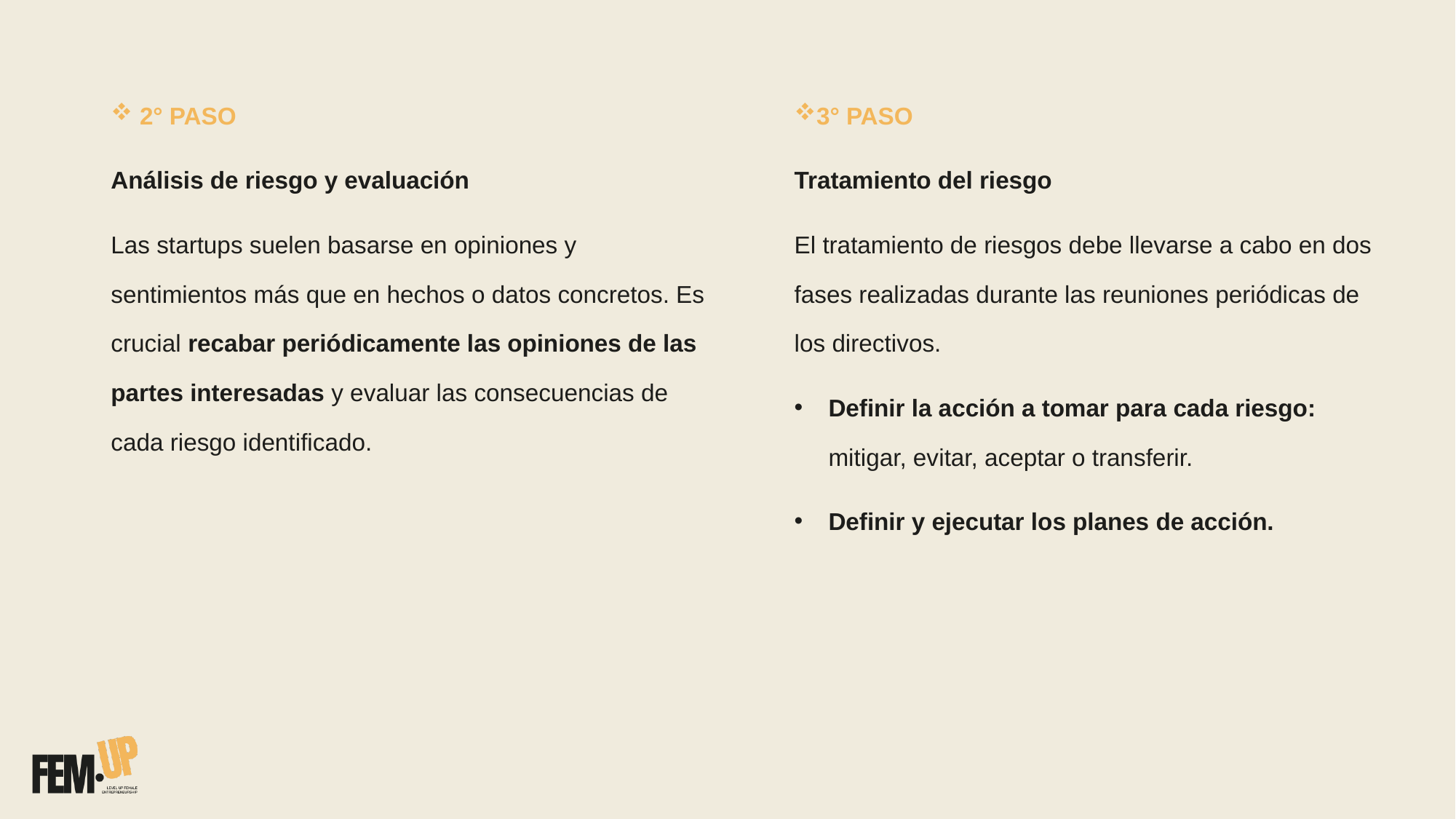

2° PASO
Análisis de riesgo y evaluación
Las startups suelen basarse en opiniones y sentimientos más que en hechos o datos concretos. Es crucial recabar periódicamente las opiniones de las partes interesadas y evaluar las consecuencias de cada riesgo identificado.
3° PASO
Tratamiento del riesgo
El tratamiento de riesgos debe llevarse a cabo en dos fases realizadas durante las reuniones periódicas de los directivos.
Definir la acción a tomar para cada riesgo: mitigar, evitar, aceptar o transferir.
Definir y ejecutar los planes de acción.